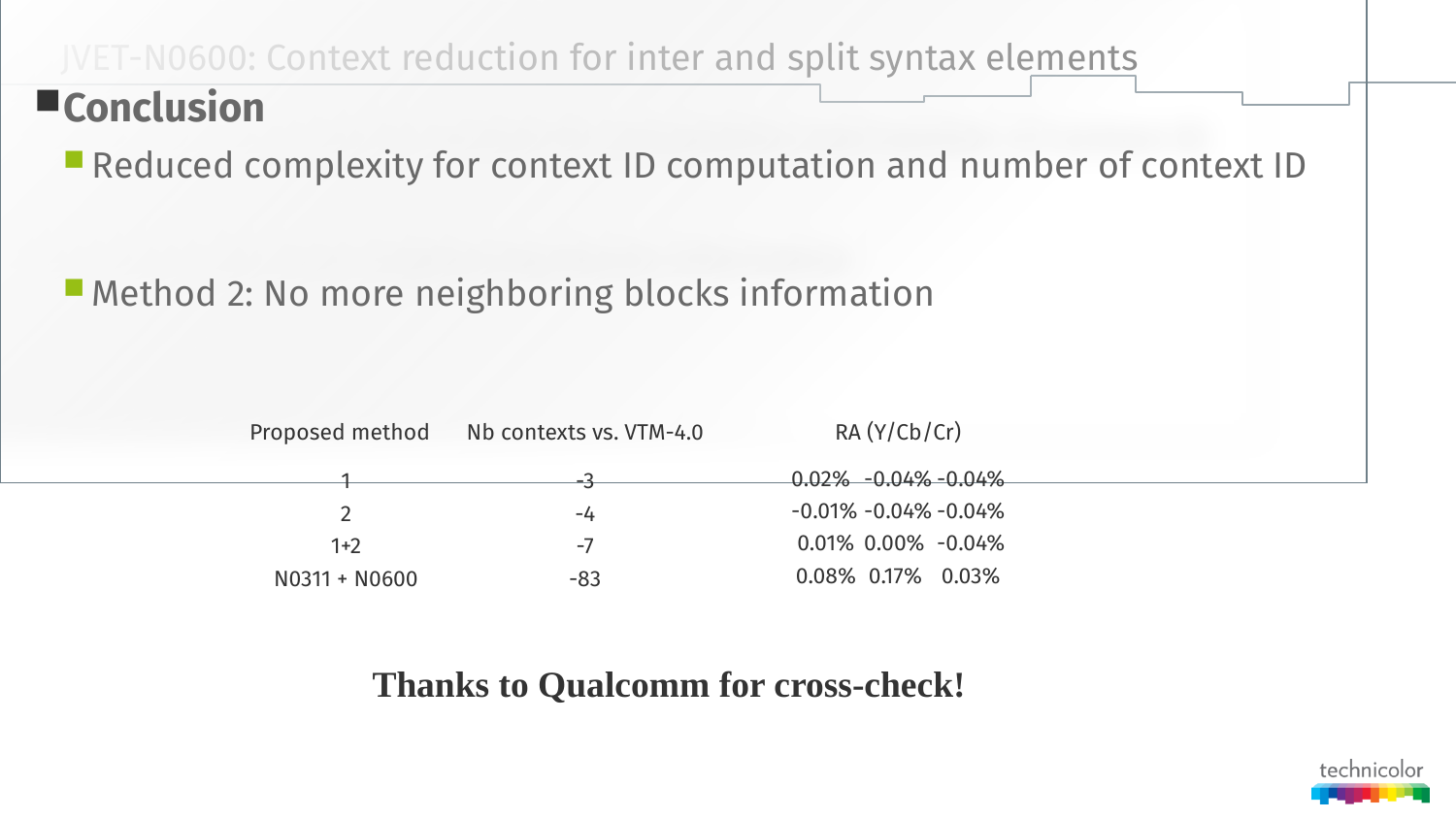

# JVET-N0600: Context reduction for inter and split syntax elements
Conclusion
Reduced complexity for context ID computation and number of context ID

Method 2: No more neighboring blocks information

| Proposed method | Nb contexts vs. VTM-4.0 | RA (Y/Cb/Cr) |
| --- | --- | --- |
| 1 | -3 | 0.02% -0.04% -0.04% |
| 2 | -4 | -0.01% -0.04% -0.04% |
| 1+2 | -7 | 0.01% 0.00% -0.04% |
| N0311 + N0600 | -83 | 0.08% 0.17% 0.03% |
Thanks to Qualcomm for cross-check!